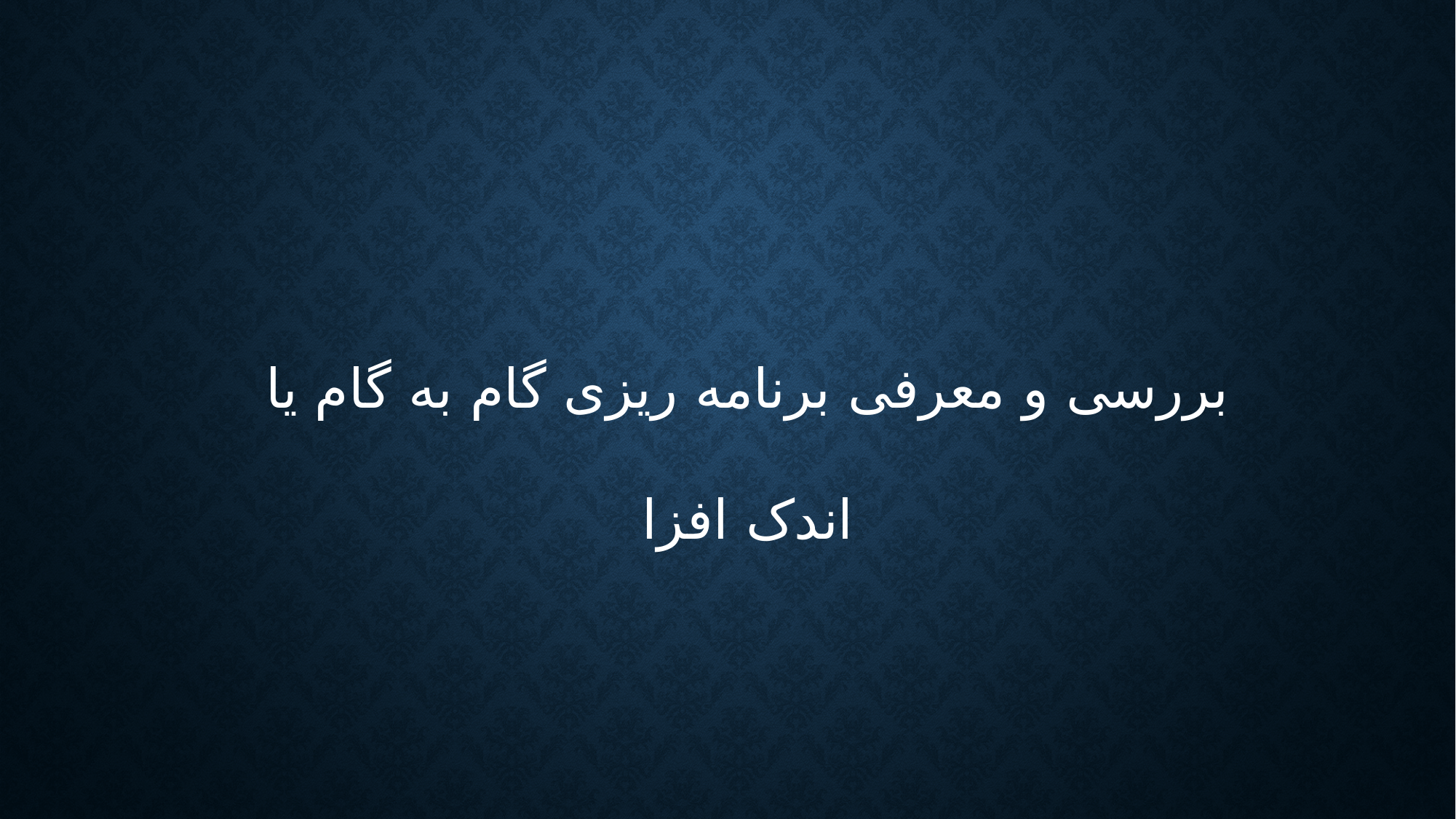

بررسی و معرفی برنامه ریزی گام به گام یا اندک افزا